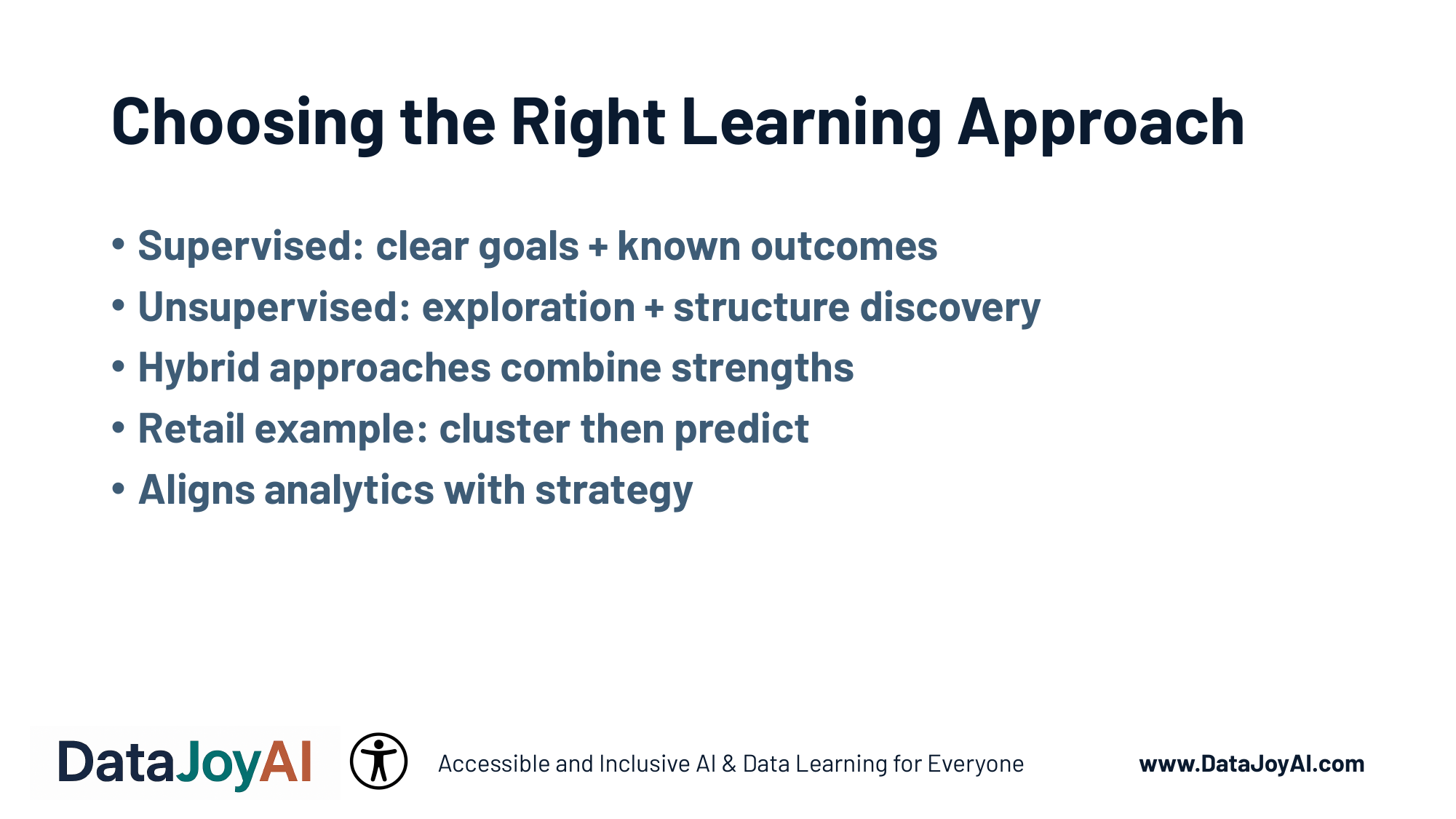

# Choosing the Right Learning Approach
Supervised: clear goals + known outcomes
Unsupervised: exploration + structure discovery
Hybrid approaches combine strengths
Retail example: cluster then predict
Aligns analytics with strategy